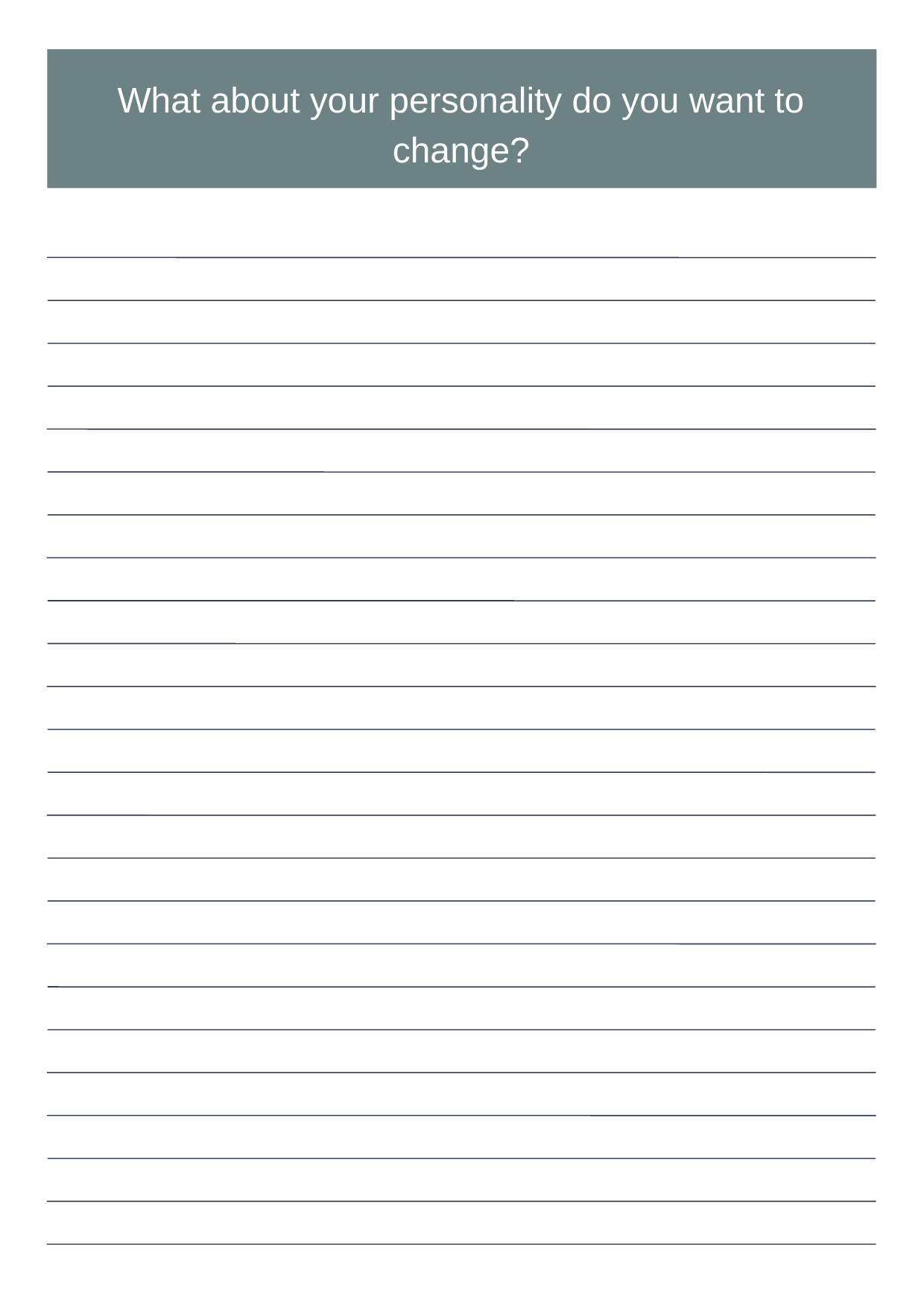

What about your personality do you want to change?